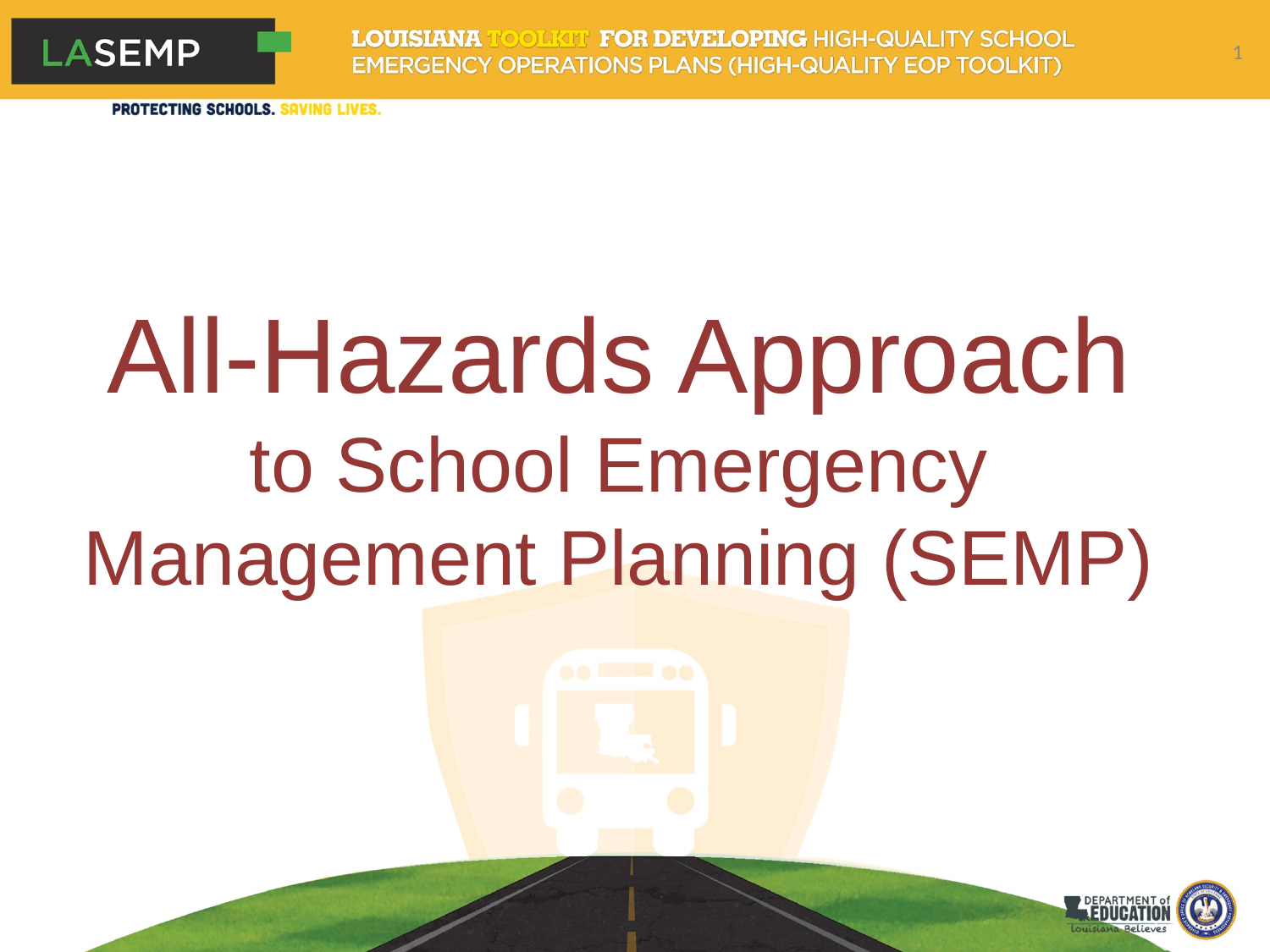

1
# All-Hazards Approach to School Emergency Management Planning (SEMP)